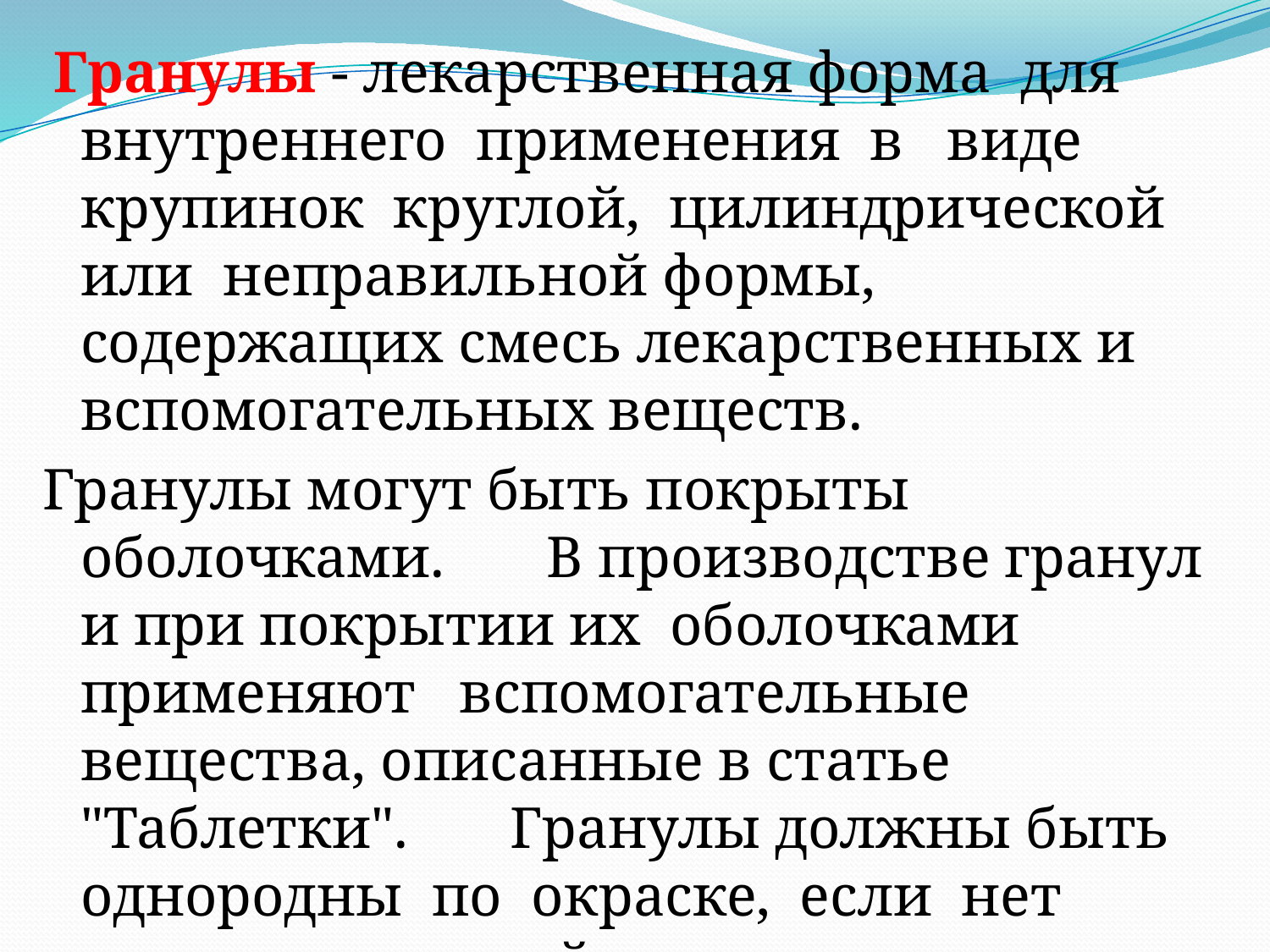

Гранулы - лекарственная форма  для  внутреннего  применения  в   виде  крупинок  круглой,  цилиндрической  или  неправильной формы,   содержащих смесь лекарственных и вспомогательных веществ.
Гранулы могут быть покрыты оболочками.       В производстве гранул и при покрытии их  оболочками  применяют   вспомогательные вещества, описанные в статье "Таблетки".       Гранулы должны быть однородны  по  окраске,  если  нет  других   указаний в частных статьях.
#